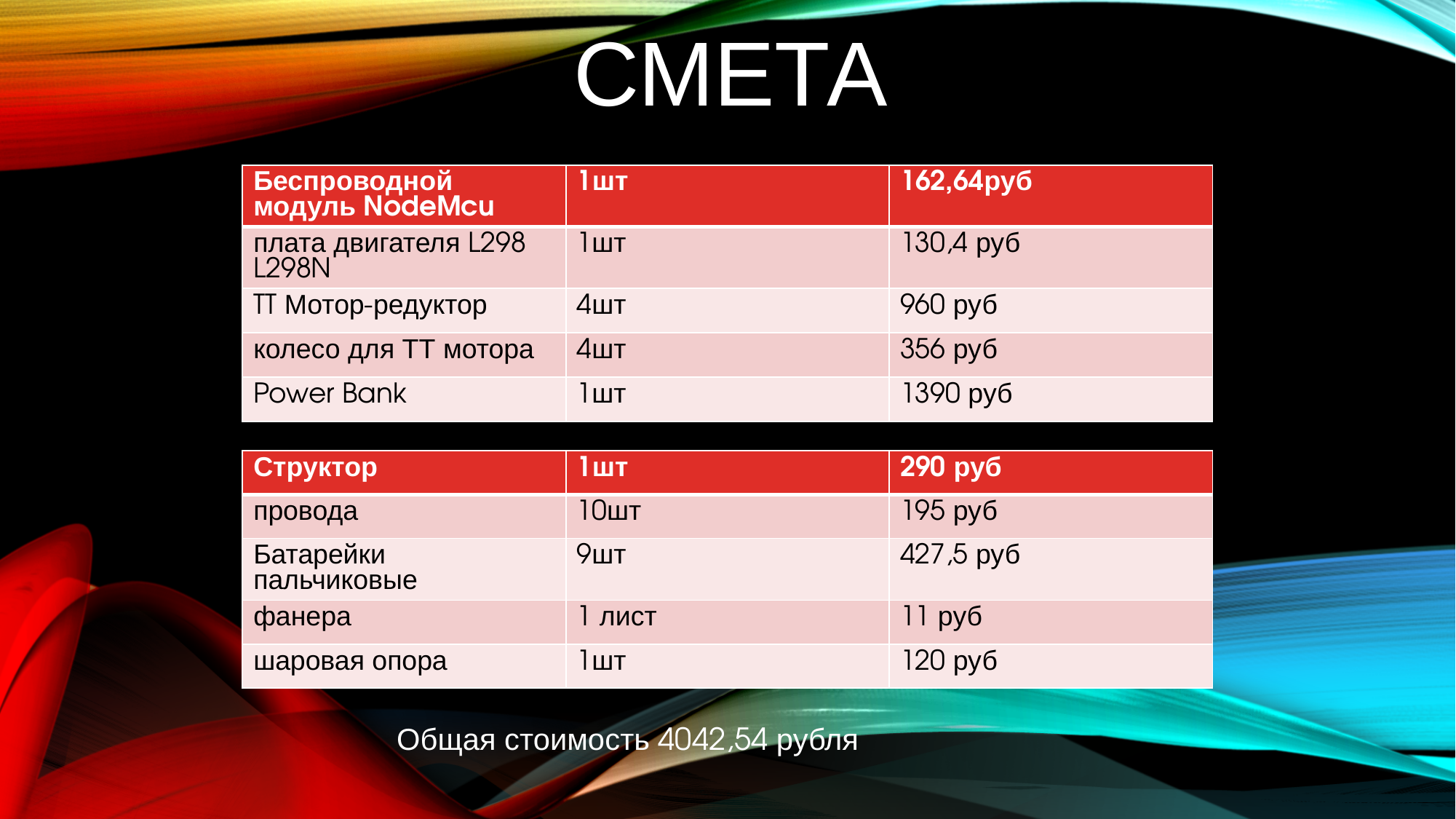

# смета
| Беспроводной модуль NodeMcu | 1шт | 162,64руб |
| --- | --- | --- |
| плата двигателя L298 L298N | 1шт | 130,4 руб |
| TT Мотор-редуктор | 4шт | 960 руб |
| колесо для ТТ мотора | 4шт | 356 руб |
| Power Bank | 1шт | 1390 руб |
| Структор | 1шт | 290 руб |
| --- | --- | --- |
| провода | 10шт | 195 руб |
| Батарейки пальчиковые | 9шт | 427,5 руб |
| фанера | 1 лист | 11 руб |
| шаровая опора | 1шт | 120 руб |
Общая стоимость 4042,54 рубля